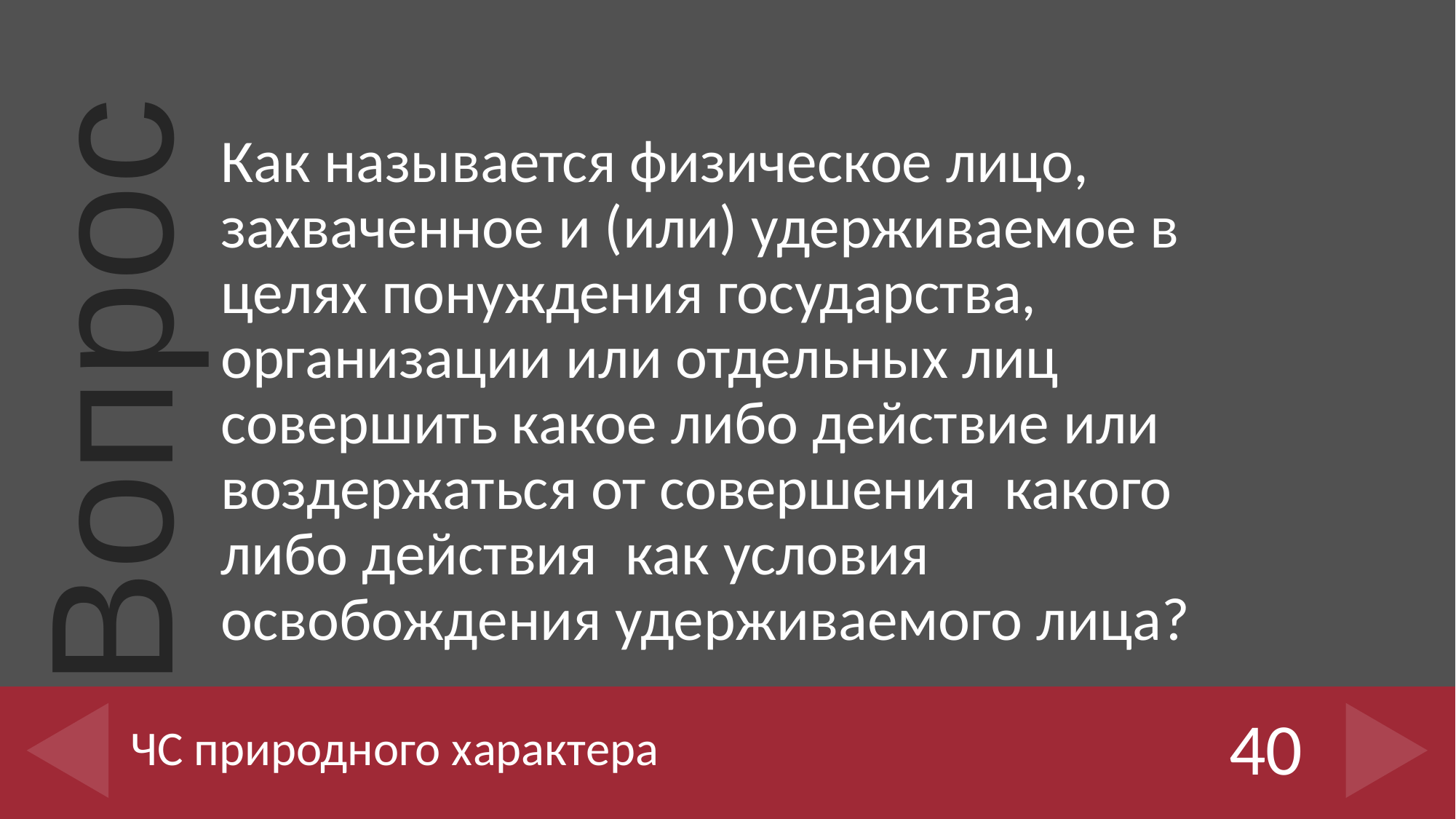

Как называется физическое лицо, захваченное и (или) удерживаемое в целях понуждения государства, организации или отдельных лиц совершить какое либо действие или воздержаться от совершения  какого либо действия  как условия освобождения удерживаемого лица?
# ЧС природного характера
40